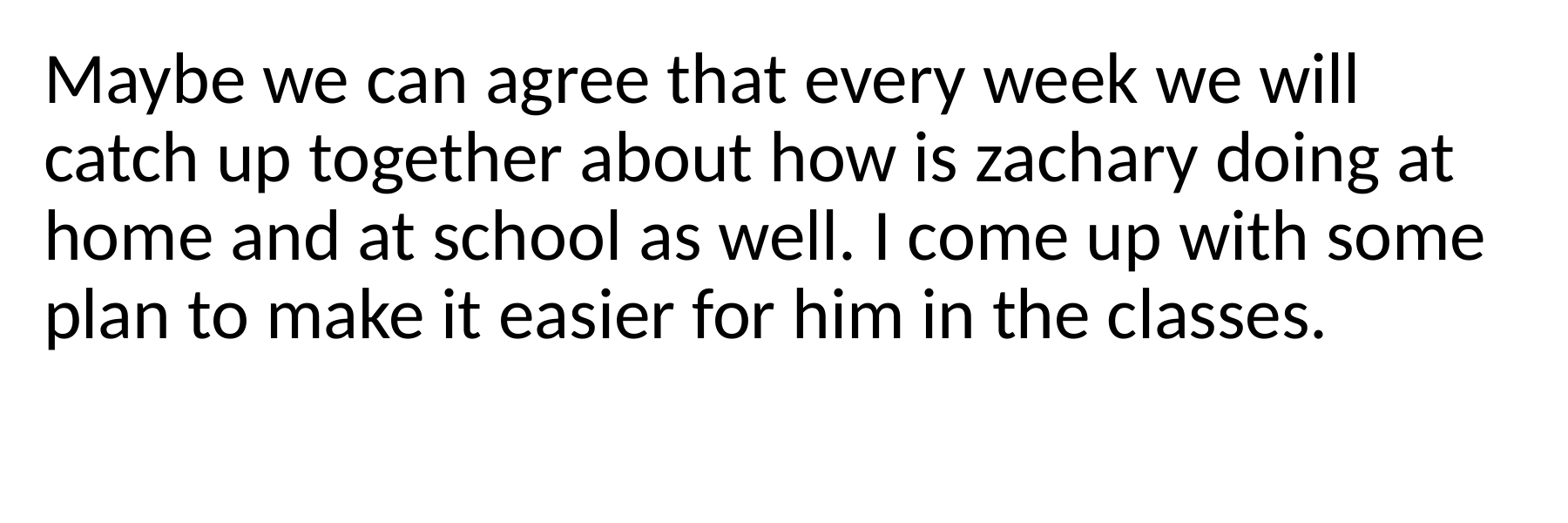

Maybe we can agree that every week we will catch up together about how is zachary doing at home and at school as well. I come up with some plan to make it easier for him in the classes.